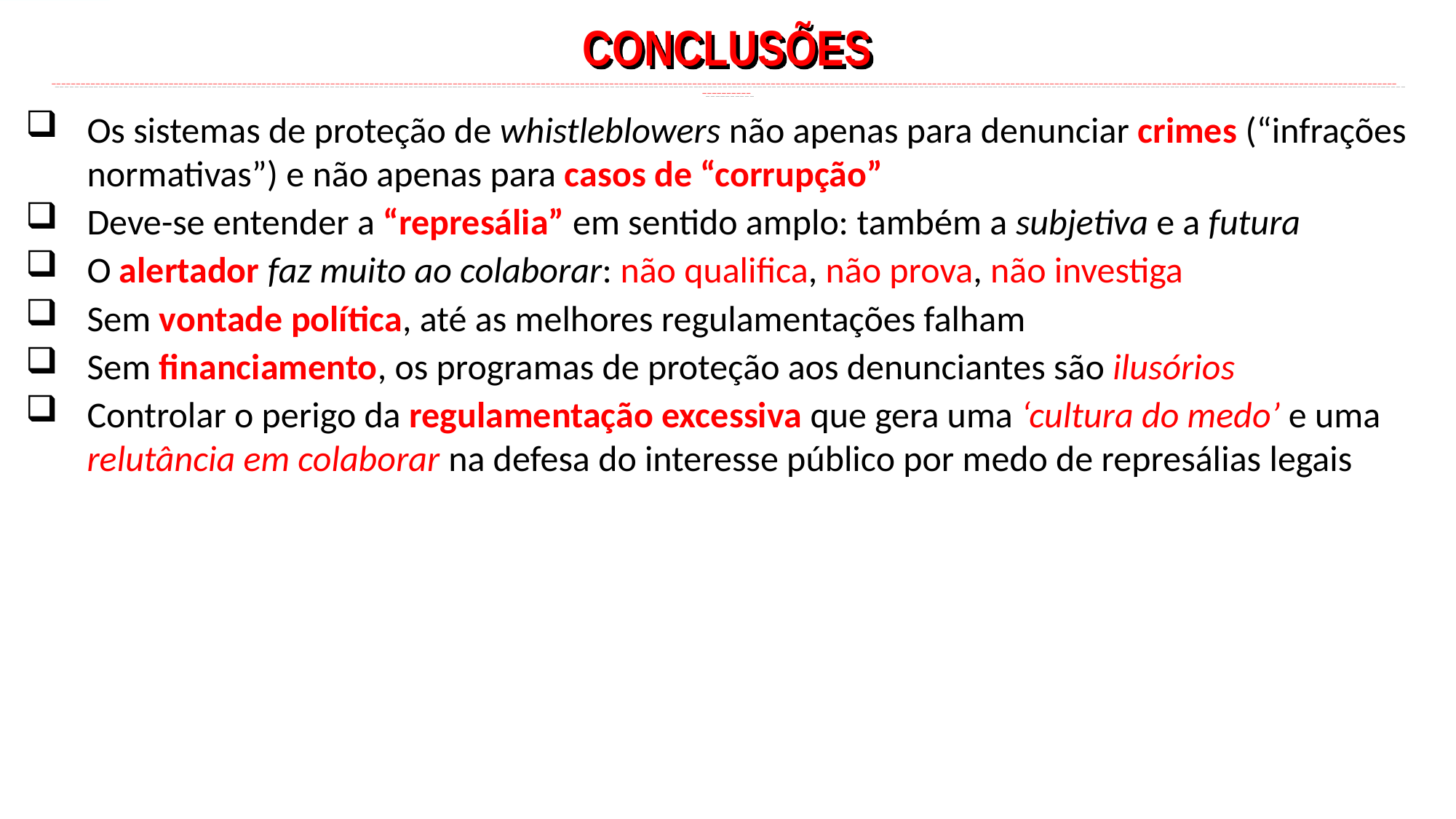

CONCLUSÕES
_____________________________________________________________________________________________________________________________________________________________________________________________________________________________________________________________________________________________
Os sistemas de proteção de whistleblowers não apenas para denunciar crimes (“infrações normativas”) e não apenas para casos de “corrupção”
Deve-se entender a “represália” em sentido amplo: também a subjetiva e a futura
O alertador faz muito ao colaborar: não qualifica, não prova, não investiga
Sem vontade política, até as melhores regulamentações falham
Sem financiamento, os programas de proteção aos denunciantes são ilusórios
Controlar o perigo da regulamentação excessiva que gera uma ‘cultura do medo’ e uma relutância em colaborar na defesa do interesse público por medo de represálias legais